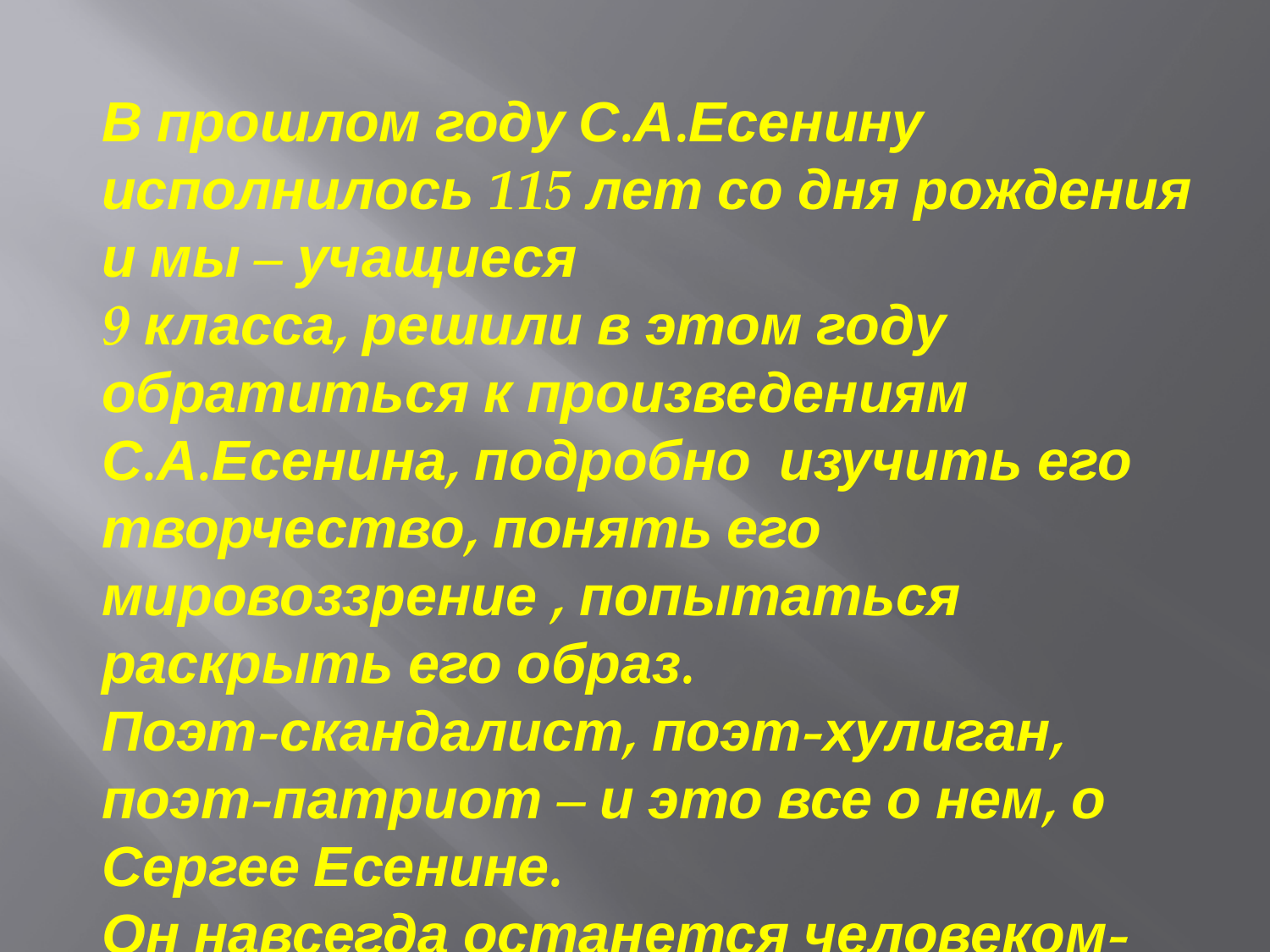

В прошлом году С.А.Есенину исполнилось 115 лет со дня рождения и мы – учащиеся
9 класса, решили в этом году обратиться к произведениям С.А.Есенина, подробно  изучить его творчество, понять его мировоззрение , попытаться раскрыть его образ.
Поэт-скандалист, поэт-хулиган, поэт-патриот – и это все о нем, о Сергее Есенине.
Он навсегда останется человеком-загадкой с трагической судьбой.